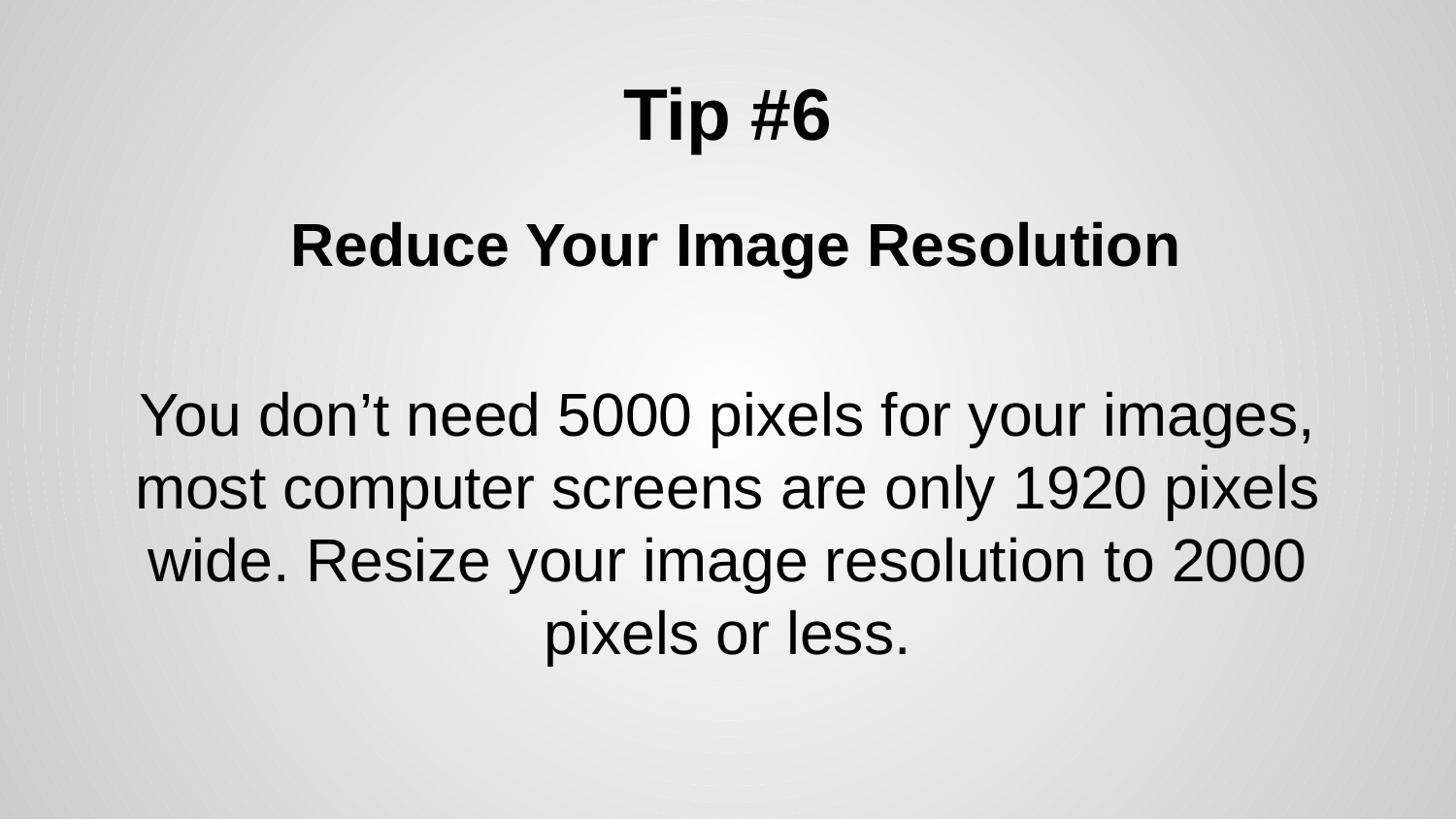

# Tip #6
 Reduce Your Image Resolution

You don’t need 5000 pixels for your images, most computer screens are only 1920 pixels wide. Resize your image resolution to 2000 pixels or less.